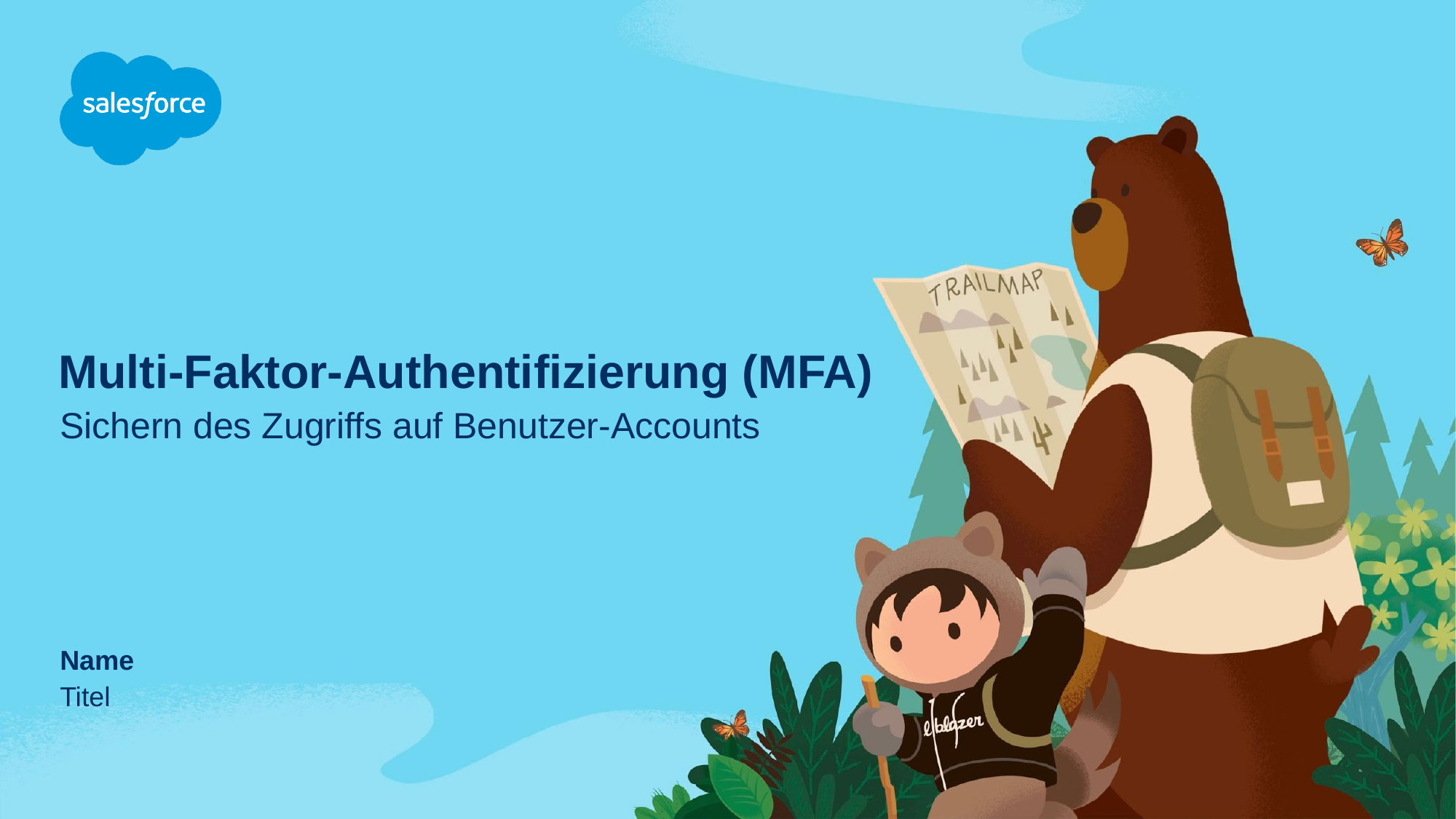

# Multi-Faktor-Authentifizierung (MFA)
Sichern des Zugriffs auf Benutzer-Accounts
Name
Titel